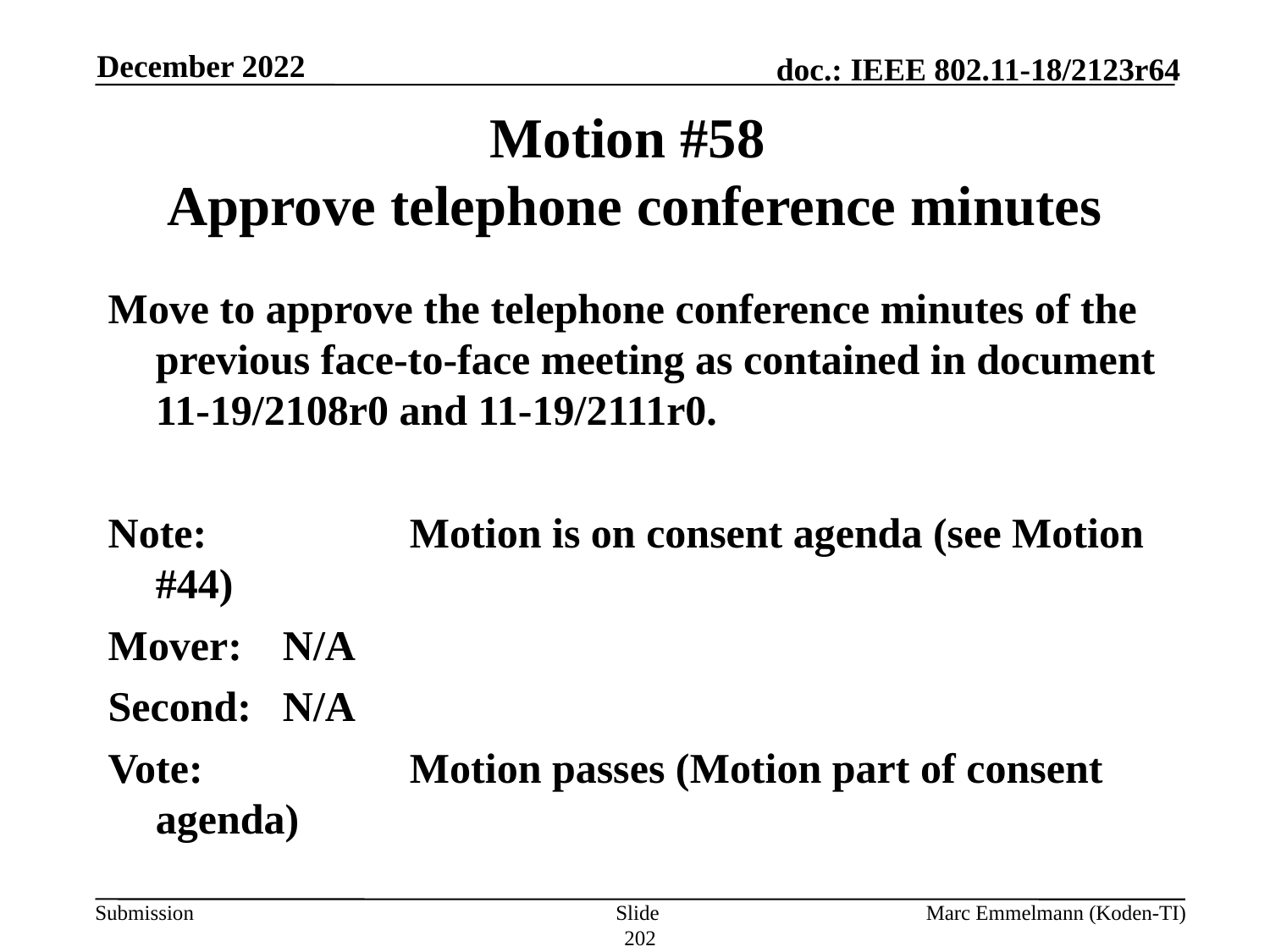

December 2022
# Motion #58 Approve telephone conference minutes
Move to approve the telephone conference minutes of the previous face-to-face meeting as contained in document 11-19/2108r0 and 11-19/2111r0.

Note: 		Motion is on consent agenda (see Motion #44)
Mover:	N/A
Second:	N/A
Vote:		Motion passes (Motion part of consent agenda)
Slide 202
Marc Emmelmann (Koden-TI)